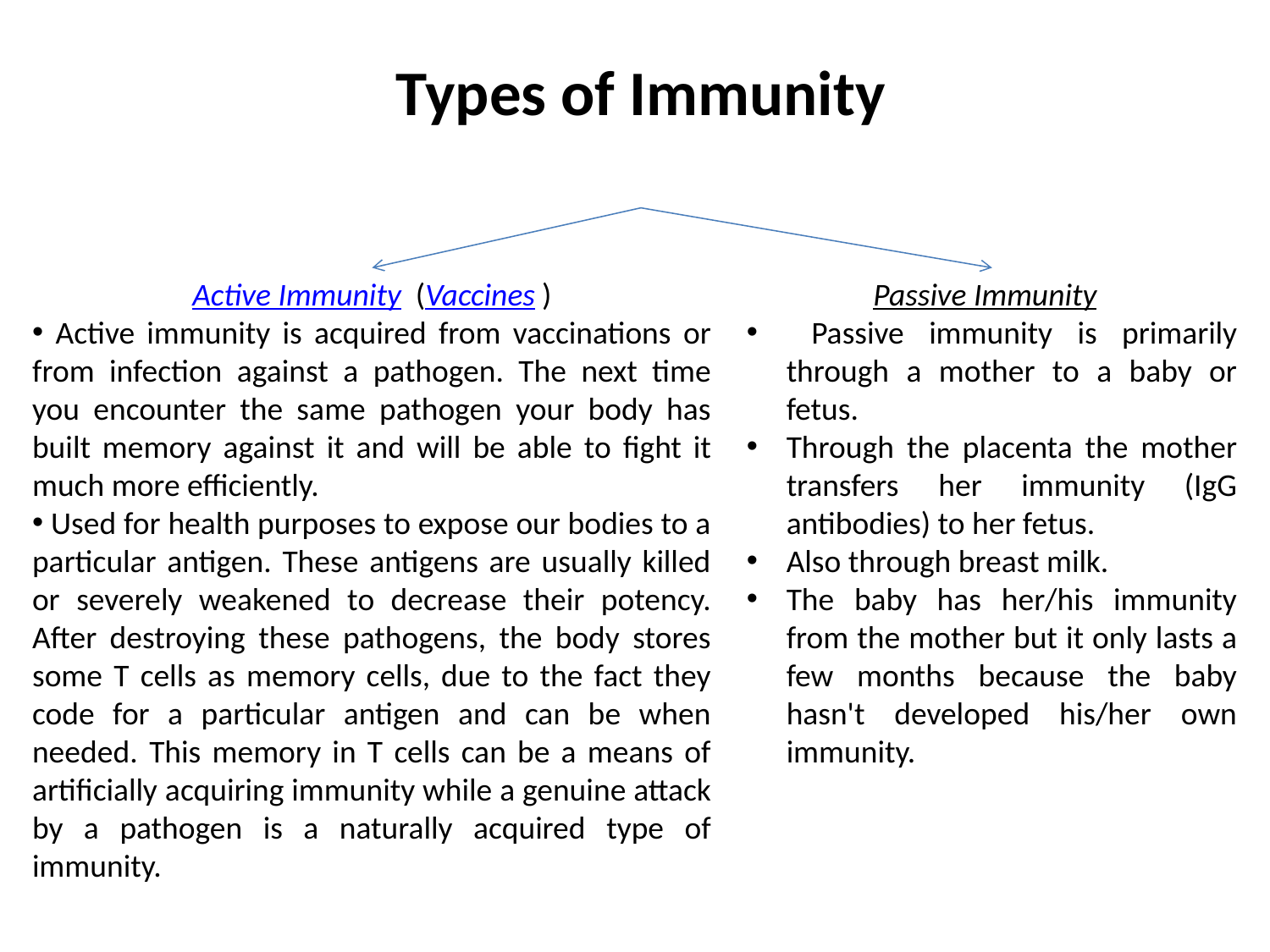

# Types of Immunity
Active Immunity  (Vaccines )
 Active immunity is acquired from vaccinations or from infection against a pathogen. The next time you encounter the same pathogen your body has built memory against it and will be able to fight it much more efficiently.
 Used for health purposes to expose our bodies to a particular antigen. These antigens are usually killed or severely weakened to decrease their potency. After destroying these pathogens, the body stores some T cells as memory cells, due to the fact they code for a particular antigen and can be when needed. This memory in T cells can be a means of artificially acquiring immunity while a genuine attack by a pathogen is a naturally acquired type of immunity.
Passive Immunity
 Passive immunity is primarily through a mother to a baby or fetus.
Through the placenta the mother transfers her immunity (IgG antibodies) to her fetus.
Also through breast milk.
The baby has her/his immunity from the mother but it only lasts a few months because the baby hasn't developed his/her own immunity.